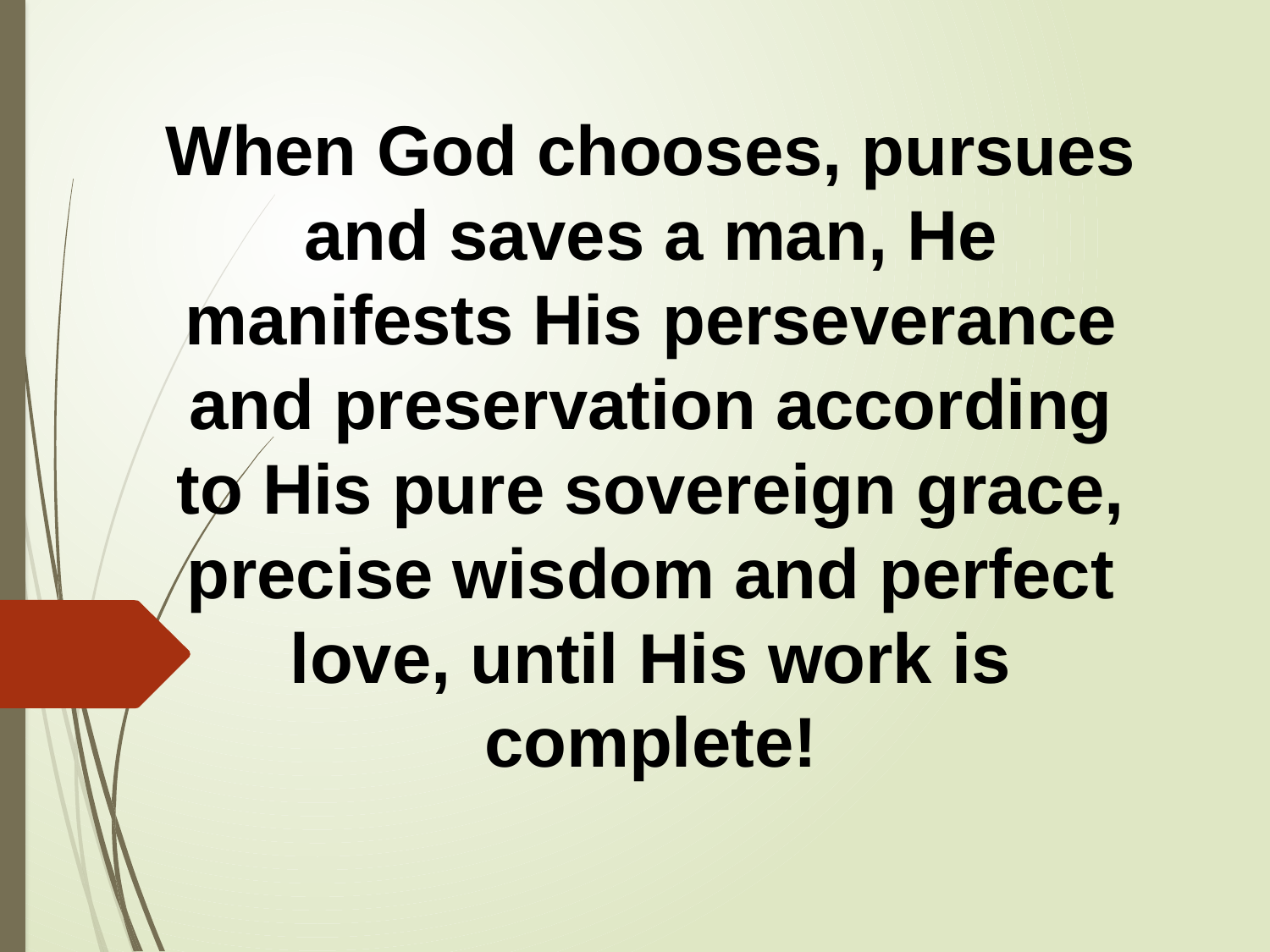

When God chooses, pursues and saves a man, He manifests His perseverance and preservation according to His pure sovereign grace, precise wisdom and perfect love, until His work is complete!